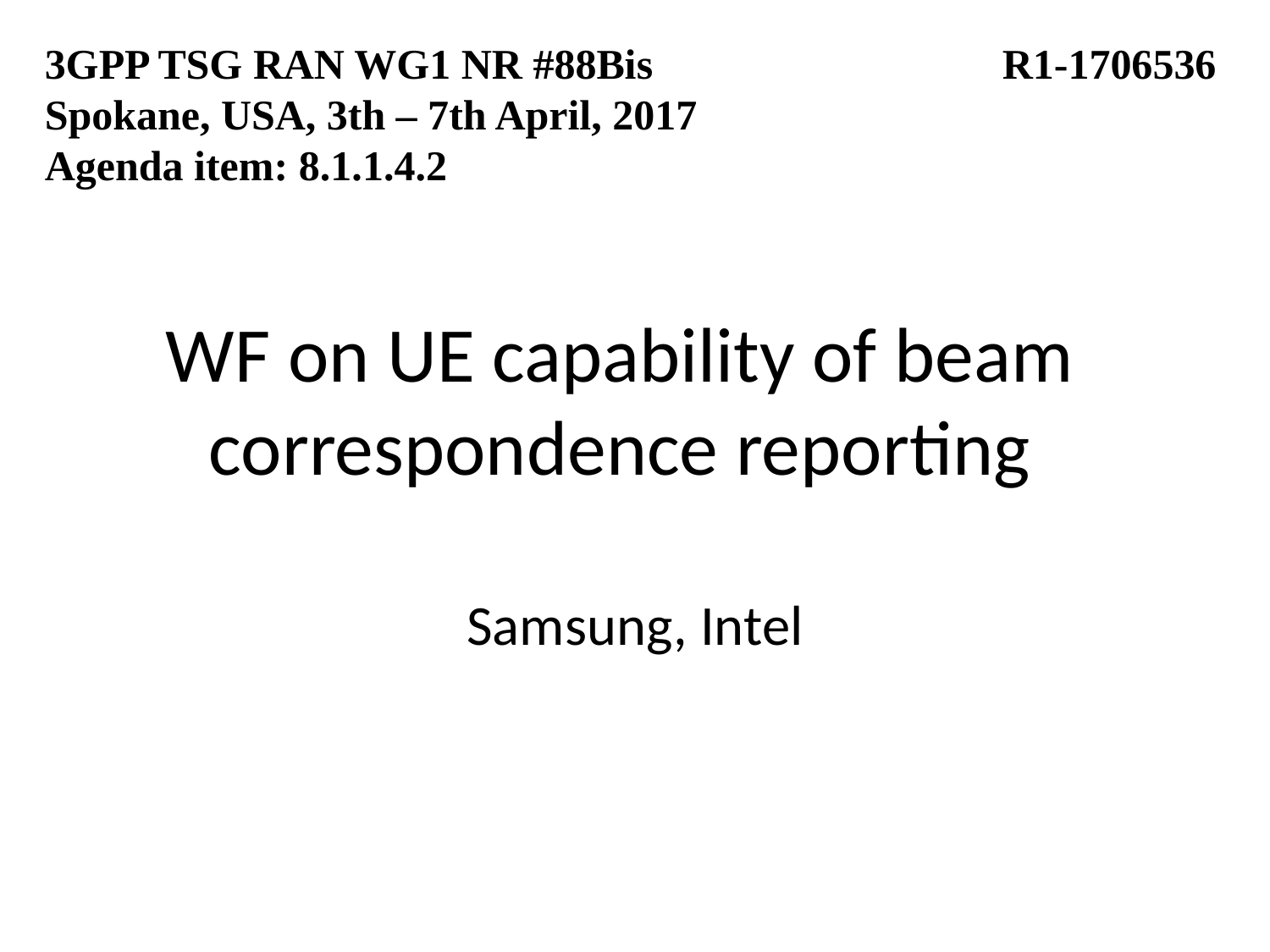

3GPP TSG RAN WG1 NR #88Bis                                 R1-1706536 Spokane, USA, 3th – 7th April, 2017
Agenda item: 8.1.1.4.2
# WF on UE capability of beam correspondence reporting
Samsung, Intel